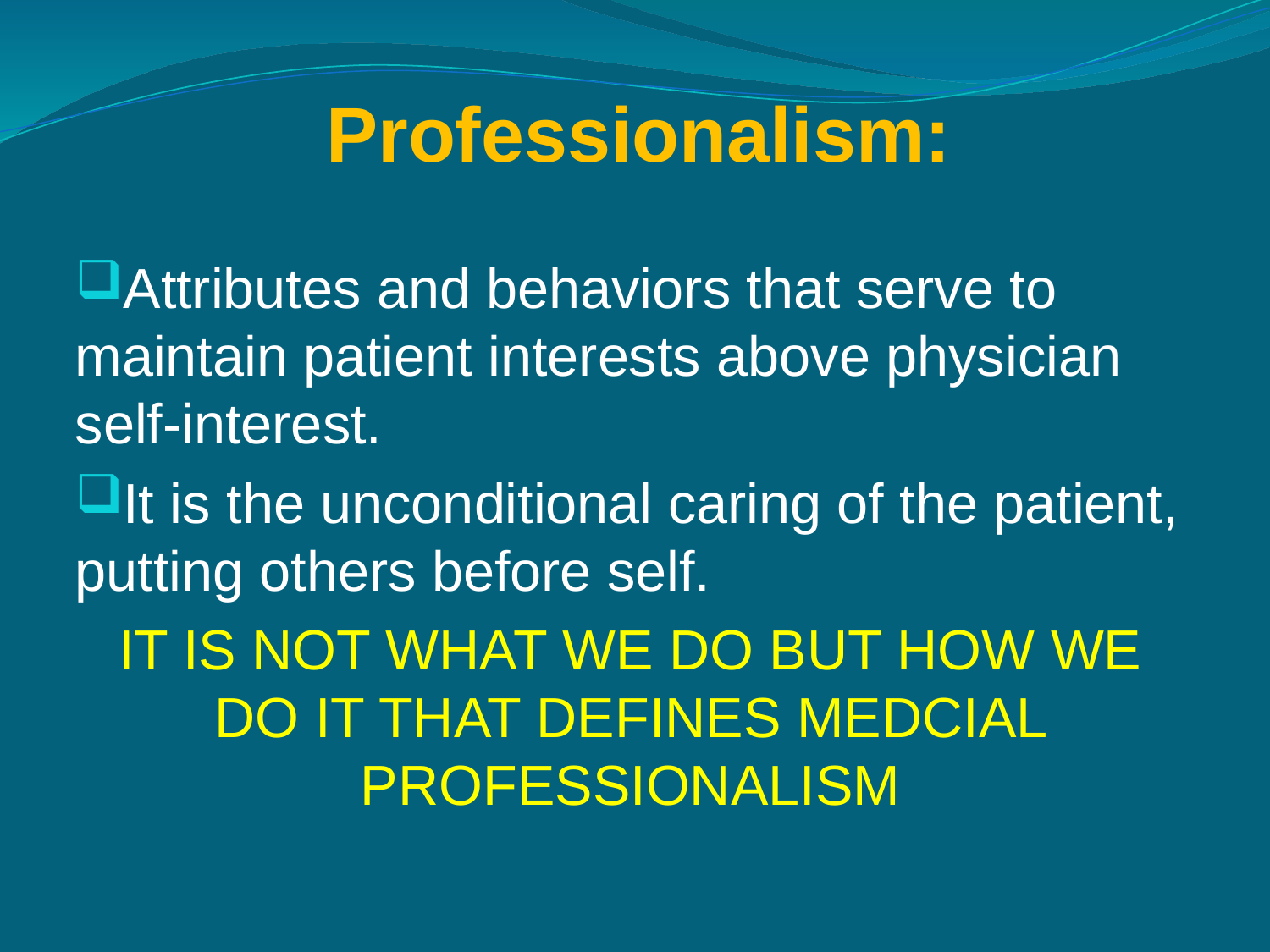

# Professionalism:
Attributes and behaviors that serve to maintain patient interests above physician self-interest.
It is the unconditional caring of the patient, putting others before self.
IT IS NOT WHAT WE DO BUT HOW WE DO IT THAT DEFINES MEDCIAL PROFESSIONALISM